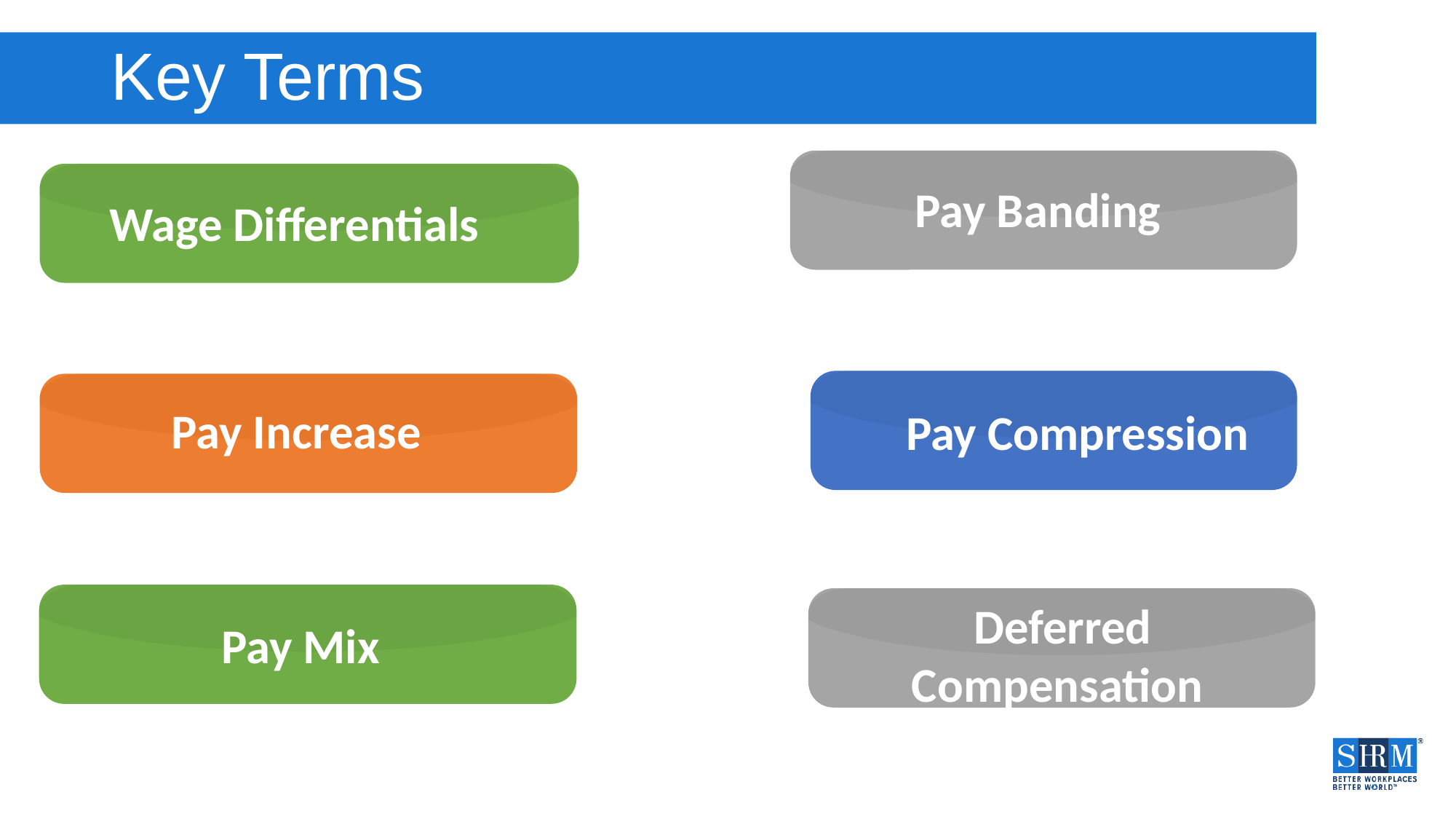

# Key Terms

Pay Banding
Wage Differentials

Pay Increase
Pay Compression

Deferred Compensation
Pay Mix
Benefits